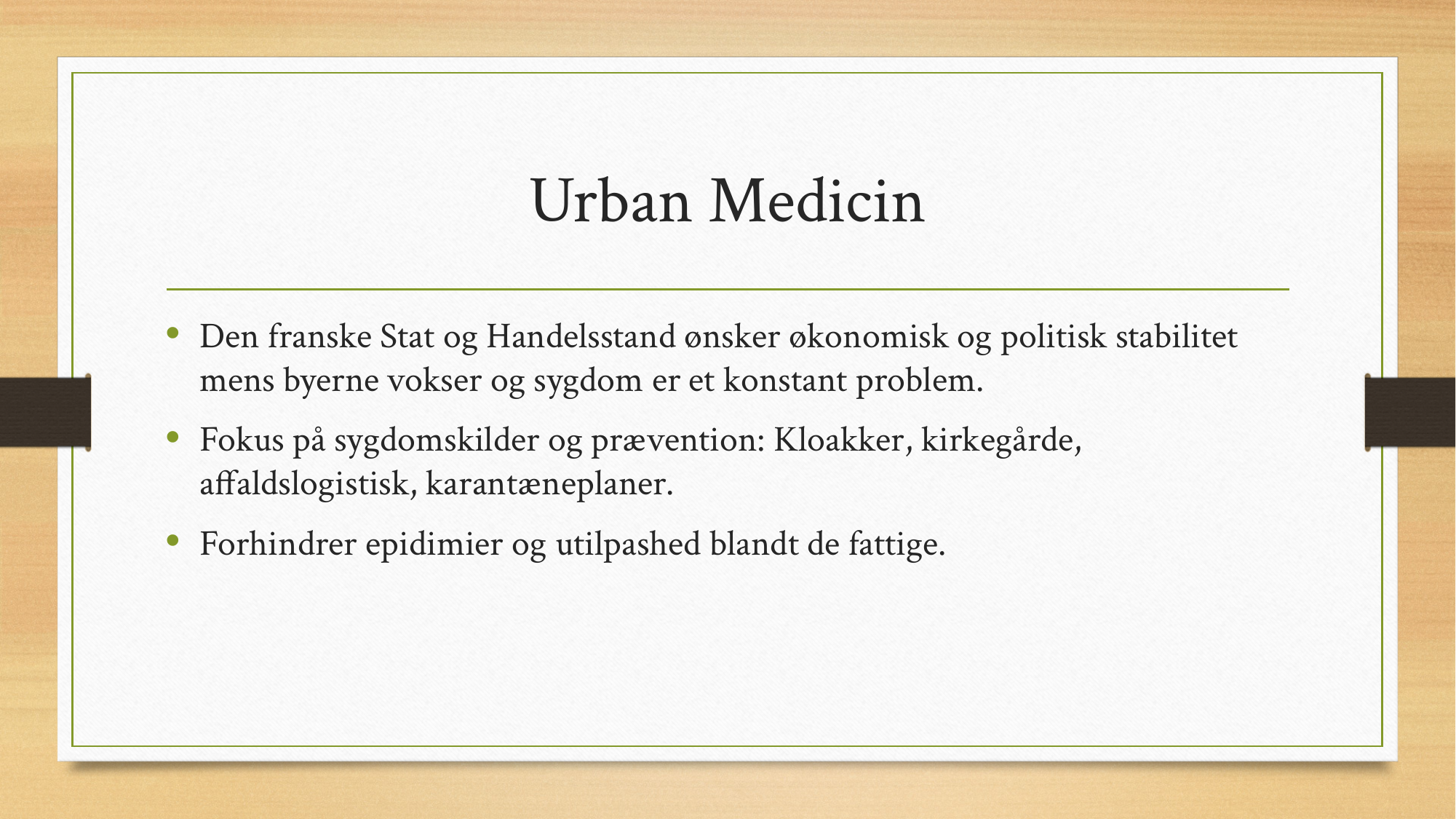

# Urban Medicin
Den franske Stat og Handelsstand ønsker økonomisk og politisk stabilitet mens byerne vokser og sygdom er et konstant problem.
Fokus på sygdomskilder og prævention: Kloakker, kirkegårde, affaldslogistisk, karantæneplaner.
Forhindrer epidimier og utilpashed blandt de fattige.